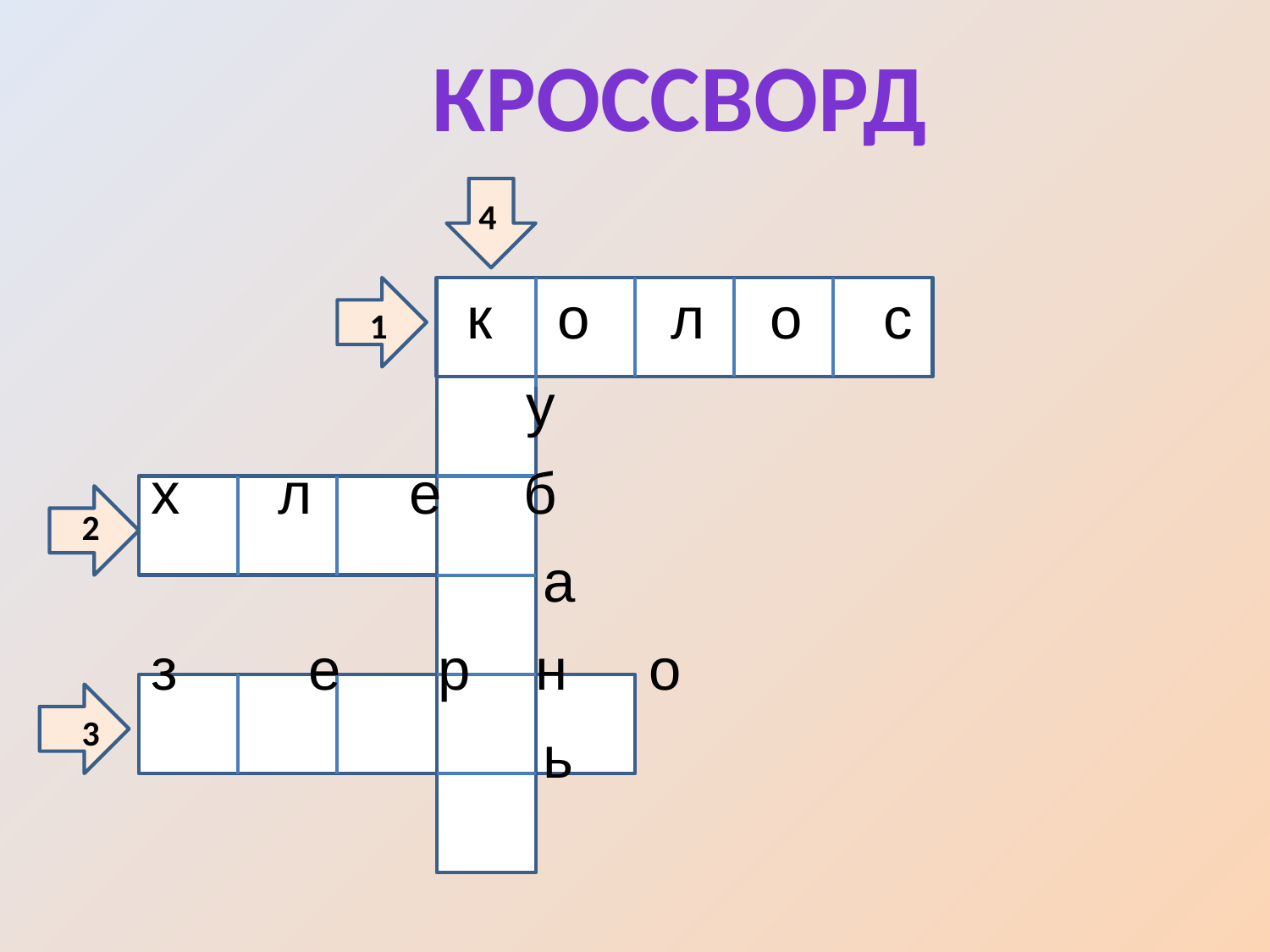

кроссворд

4
                        к    о     л    о     с
                       у
х      л      е     б
                        а
з        е      р    н     о
                        ь

1
 2

3